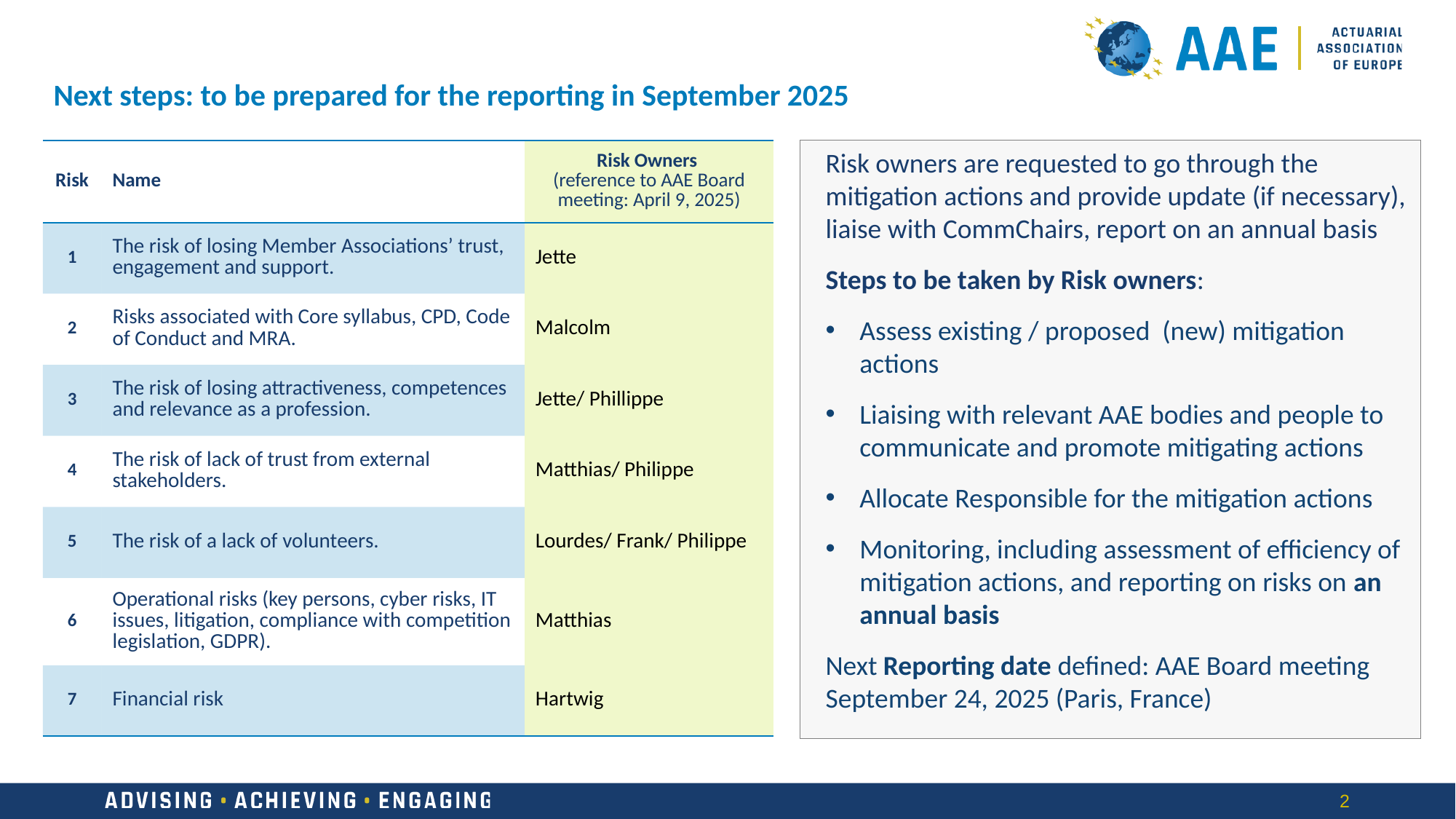

Next steps: to be prepared for the reporting in September 2025
Risk owners are requested to go through the mitigation actions and provide update (if necessary), liaise with CommChairs, report on an annual basis
Steps to be taken by Risk owners:
Assess existing / proposed  (new) mitigation actions
Liaising with relevant AAE bodies and people to communicate and promote mitigating actions
Allocate Responsible for the mitigation actions
Monitoring, including assessment of efficiency of mitigation actions, and reporting on risks on an annual basis
Next Reporting date defined: AAE Board meeting September 24, 2025 (Paris, France)
| Risk | Name | Risk Owners (reference to AAE Board meeting: April 9, 2025) |
| --- | --- | --- |
| 1 | The risk of losing Member Associations’ trust, engagement and support. | Jette |
| 2 | Risks associated with Core syllabus, CPD, Code of Conduct and MRA. | Malcolm |
| 3 | The risk of losing attractiveness, competences and relevance as a profession. | Jette/ Phillippe |
| 4 | The risk of lack of trust from external stakeholders. | Matthias/ Philippe |
| 5 | The risk of a lack of volunteers. | Lourdes/ Frank/ Philippe |
| 6 | Operational risks (key persons, cyber risks, IT issues, litigation, compliance with competition legislation, GDPR). | Matthias |
| 7 | Financial risk | Hartwig |
2